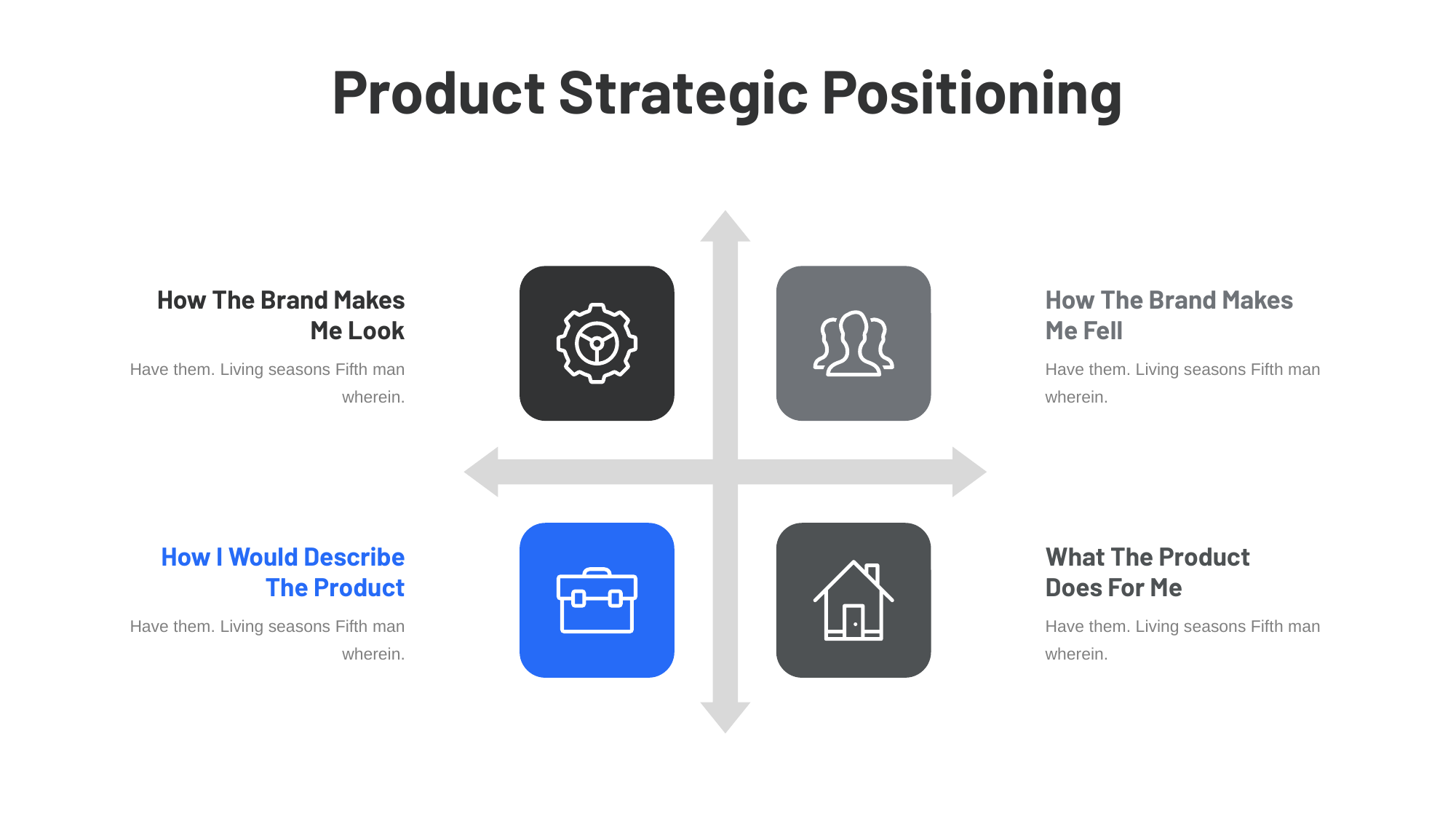

Product Strategic Positioning

How The Brand Makes Me Look
How The Brand Makes Me Fell

Have them. Living seasons Fifth man wherein.
Have them. Living seasons Fifth man wherein.

How I Would Describe The Product
What The Product Does For Me

Have them. Living seasons Fifth man wherein.
Have them. Living seasons Fifth man wherein.